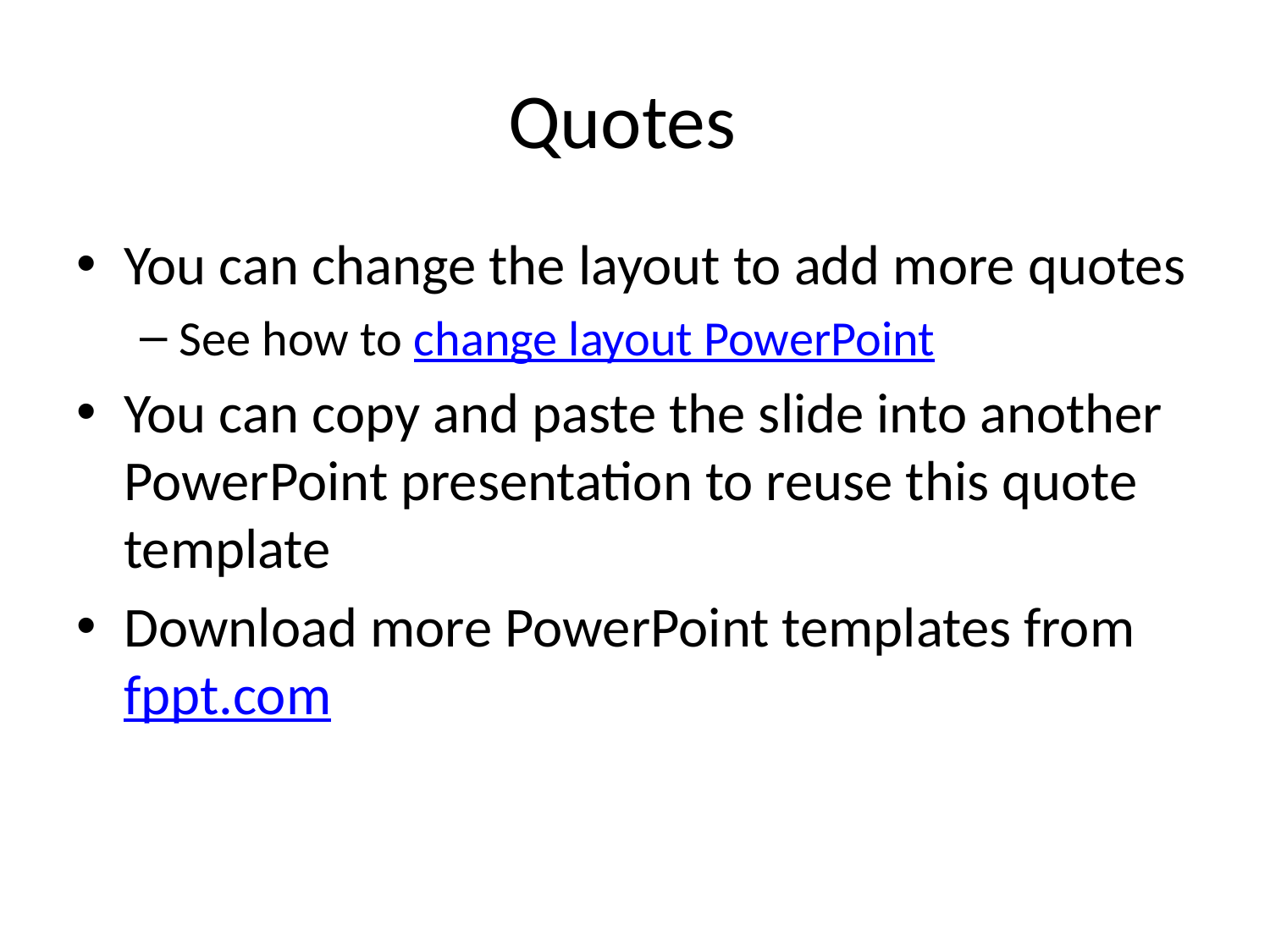

# Quotes
You can change the layout to add more quotes
See how to change layout PowerPoint
You can copy and paste the slide into another PowerPoint presentation to reuse this quote template
Download more PowerPoint templates from fppt.com